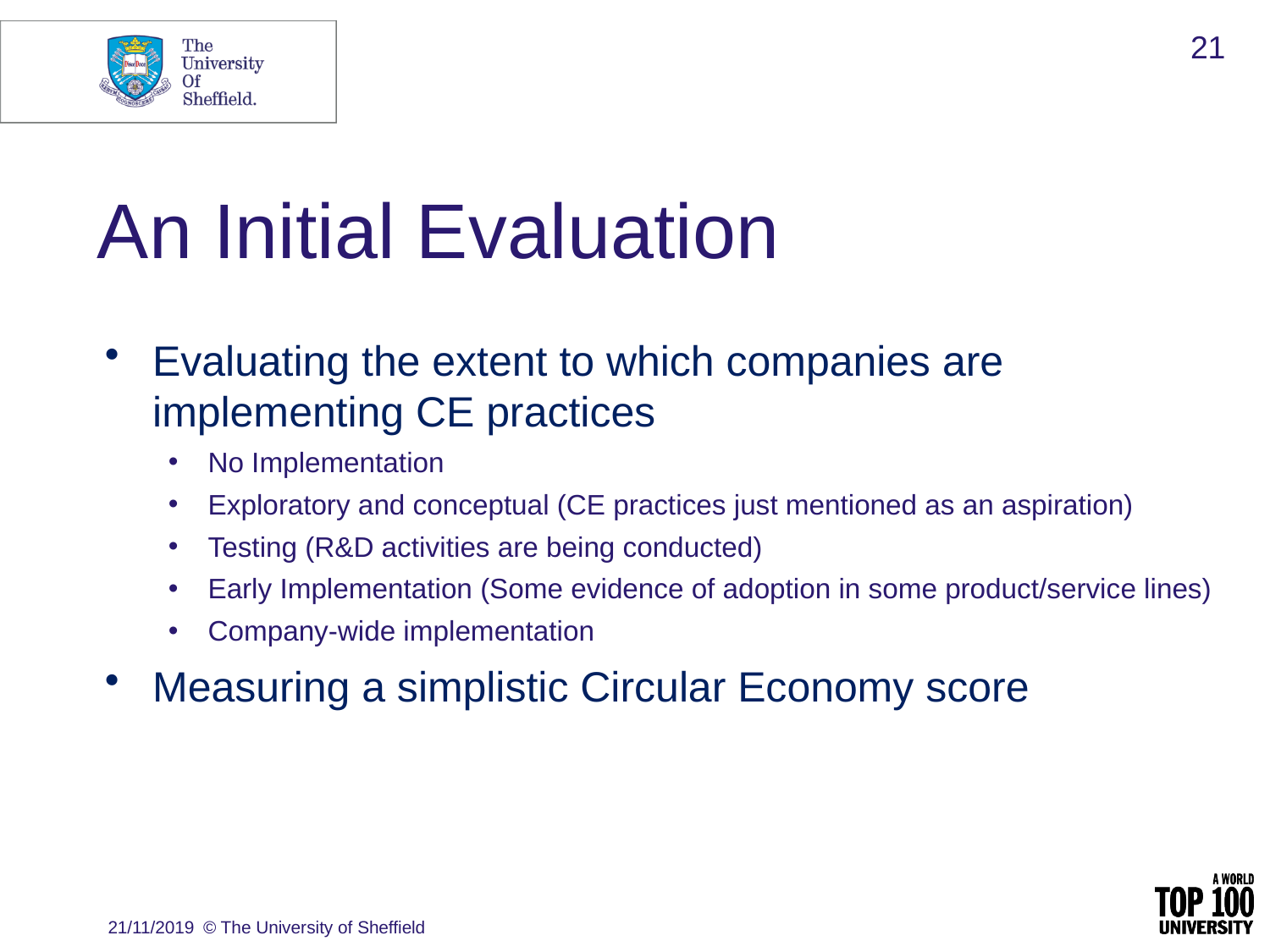

21
# An Initial Evaluation
Evaluating the extent to which companies are implementing CE practices
No Implementation
Exploratory and conceptual (CE practices just mentioned as an aspiration)
Testing (R&D activities are being conducted)
Early Implementation (Some evidence of adoption in some product/service lines)
Company-wide implementation
Measuring a simplistic Circular Economy score
21/11/2019
© The University of Sheffield